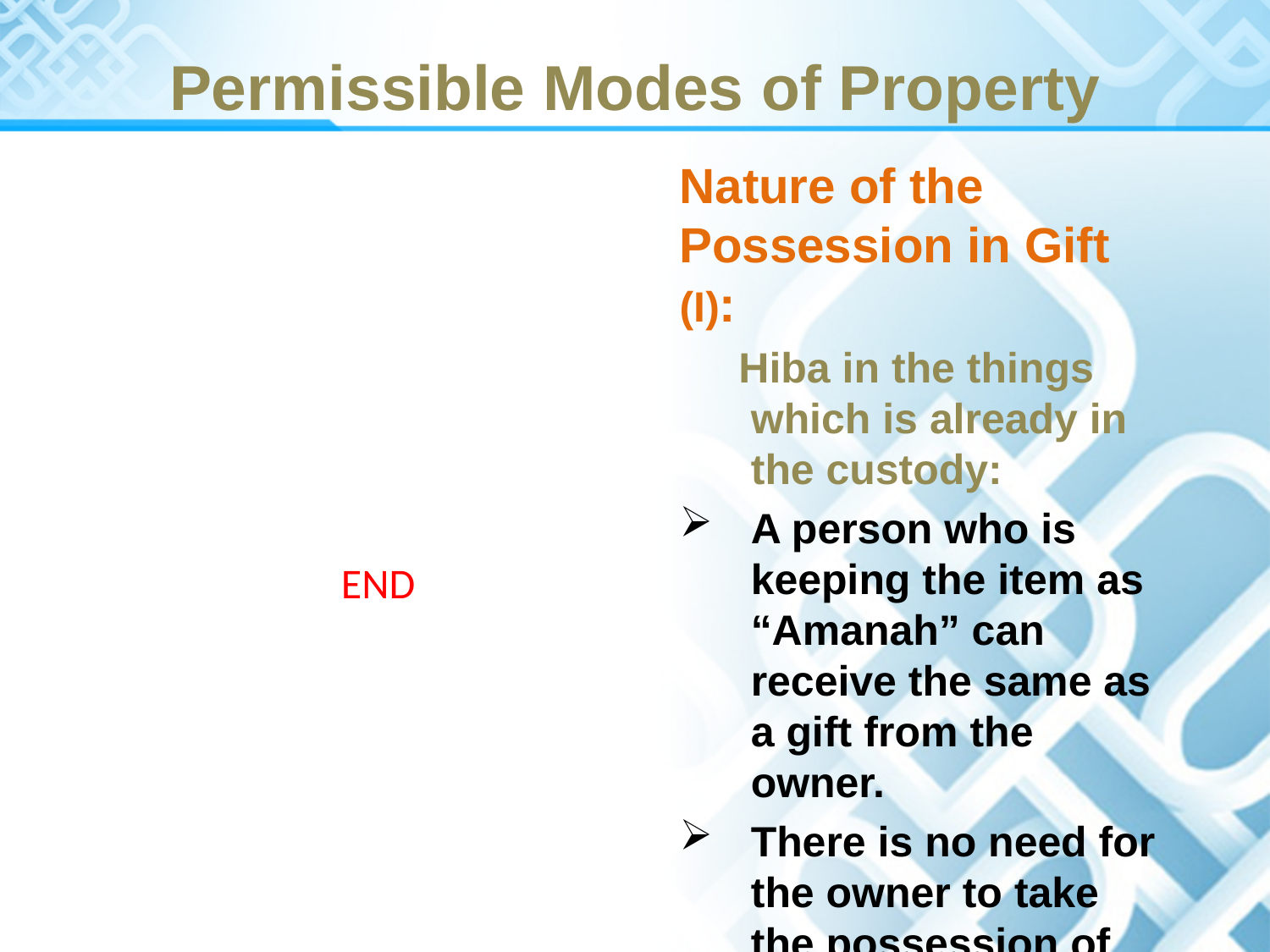

Permissible Modes of Property
Nature of the Possession in Gift (I):
     Hiba in the things which is already in the custody:
A person who is keeping the item as “Amanah” can receive the same as a gift from the owner.
There is no need for the owner to take the possession of that item again and give it back to the same person.
END